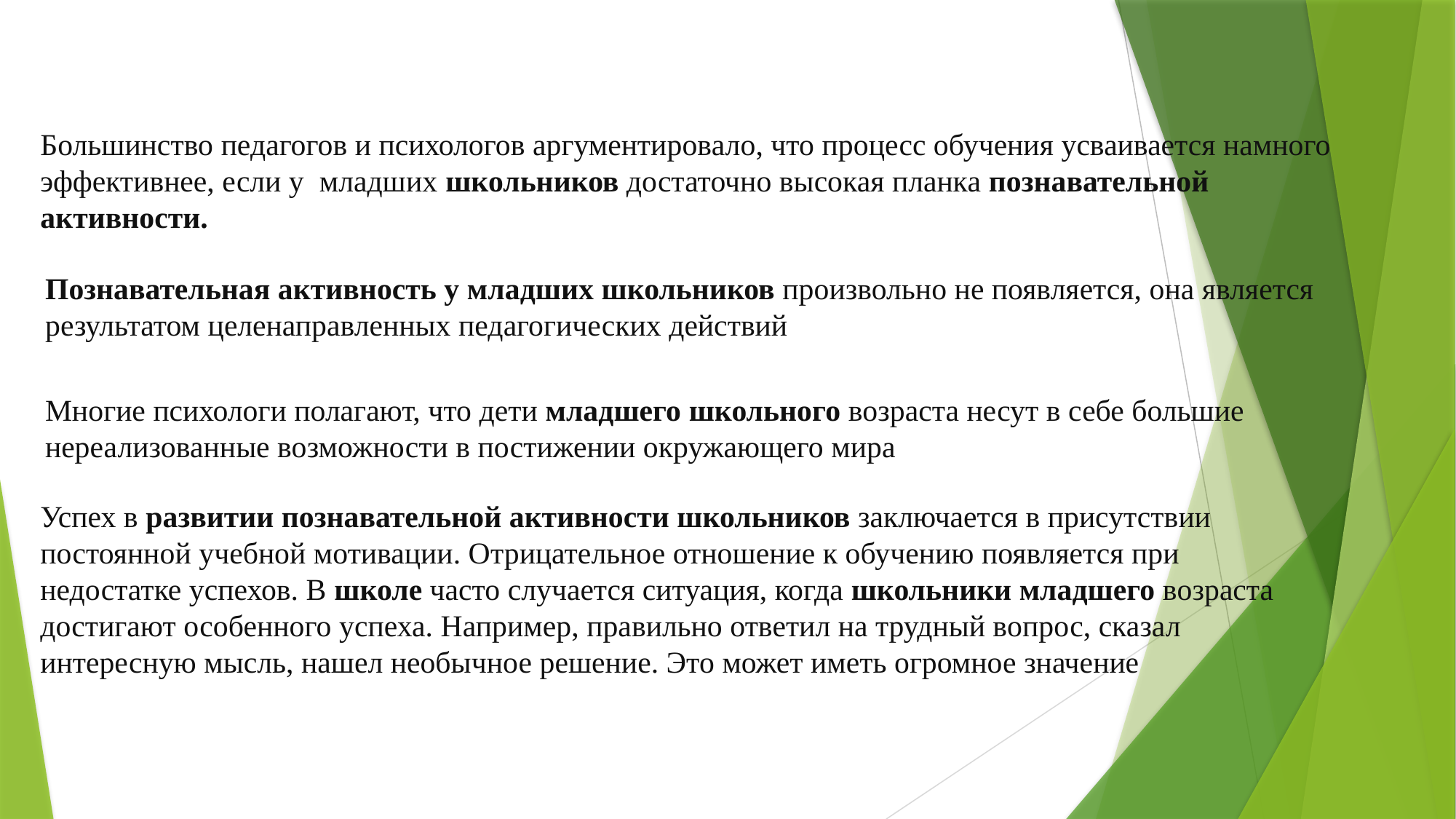

#
Большинство педагогов и психологов аргументировало, что процесс обучения усваивается намного эффективнее, если у  младших школьников достаточно высокая планка познавательной активности.
Познавательная активность у младших школьников произвольно не появляется, она является результатом целенаправленных педагогических действий
Многие психологи полагают, что дети младшего школьного возраста несут в себе большие нереализованные возможности в постижении окружающего мира
Успех в развитии познавательной активности школьников заключается в присутствии постоянной учебной мотивации. Отрицательное отношение к обучению появляется при недостатке успехов. В школе часто случается ситуация, когда школьники младшего возраста достигают особенного успеха. Например, правильно ответил на трудный вопрос, сказал интересную мысль, нашел необычное решение. Это может иметь огромное значение